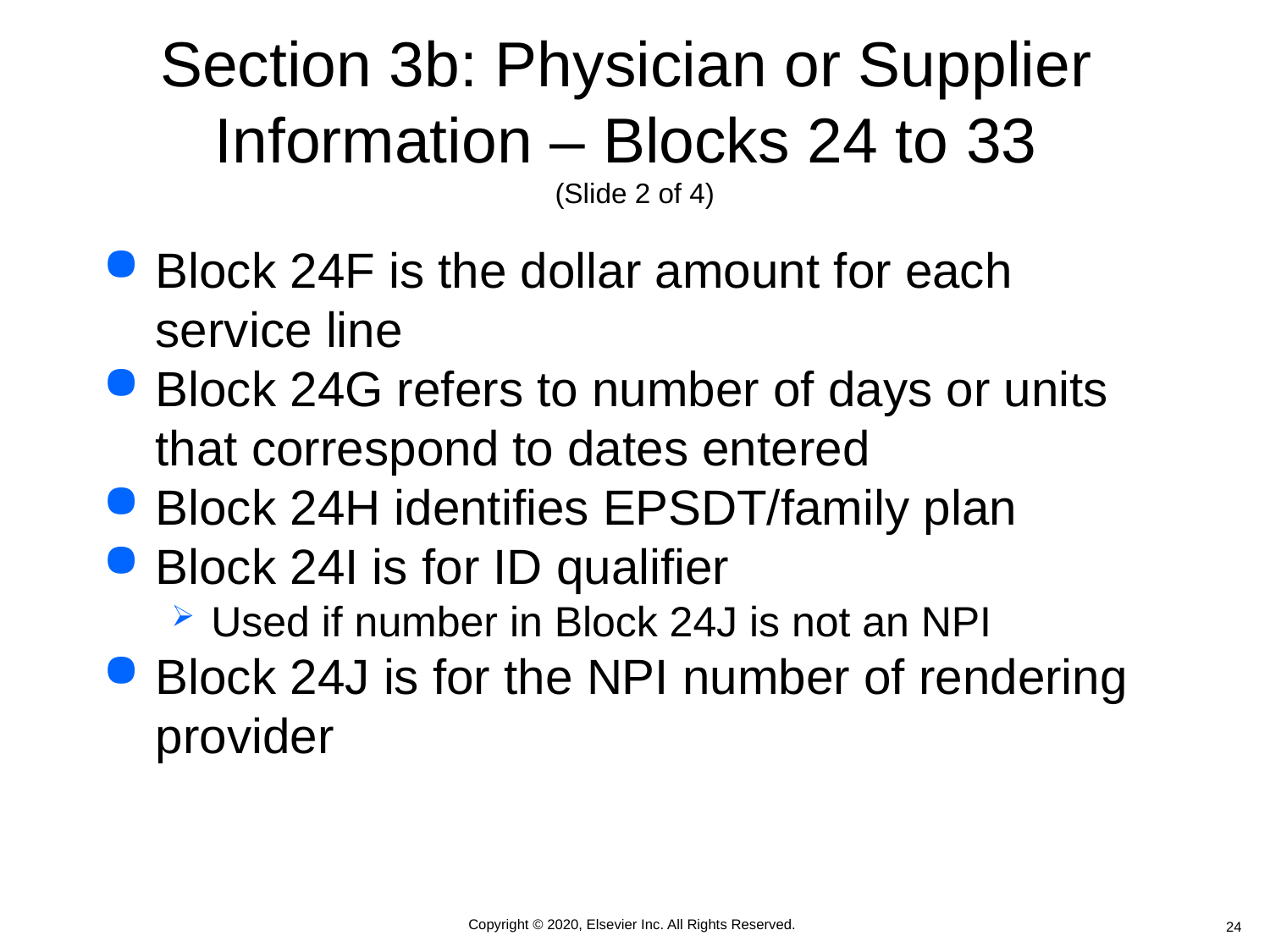

# Section 3b: Physician or Supplier Information – Blocks 24 to 33 (Slide 2 of 4)
Block 24F is the dollar amount for each service line
Block 24G refers to number of days or units that correspond to dates entered
Block 24H identifies EPSDT/family plan
Block 24I is for ID qualifier
Used if number in Block 24J is not an NPI
Block 24J is for the NPI number of rendering provider